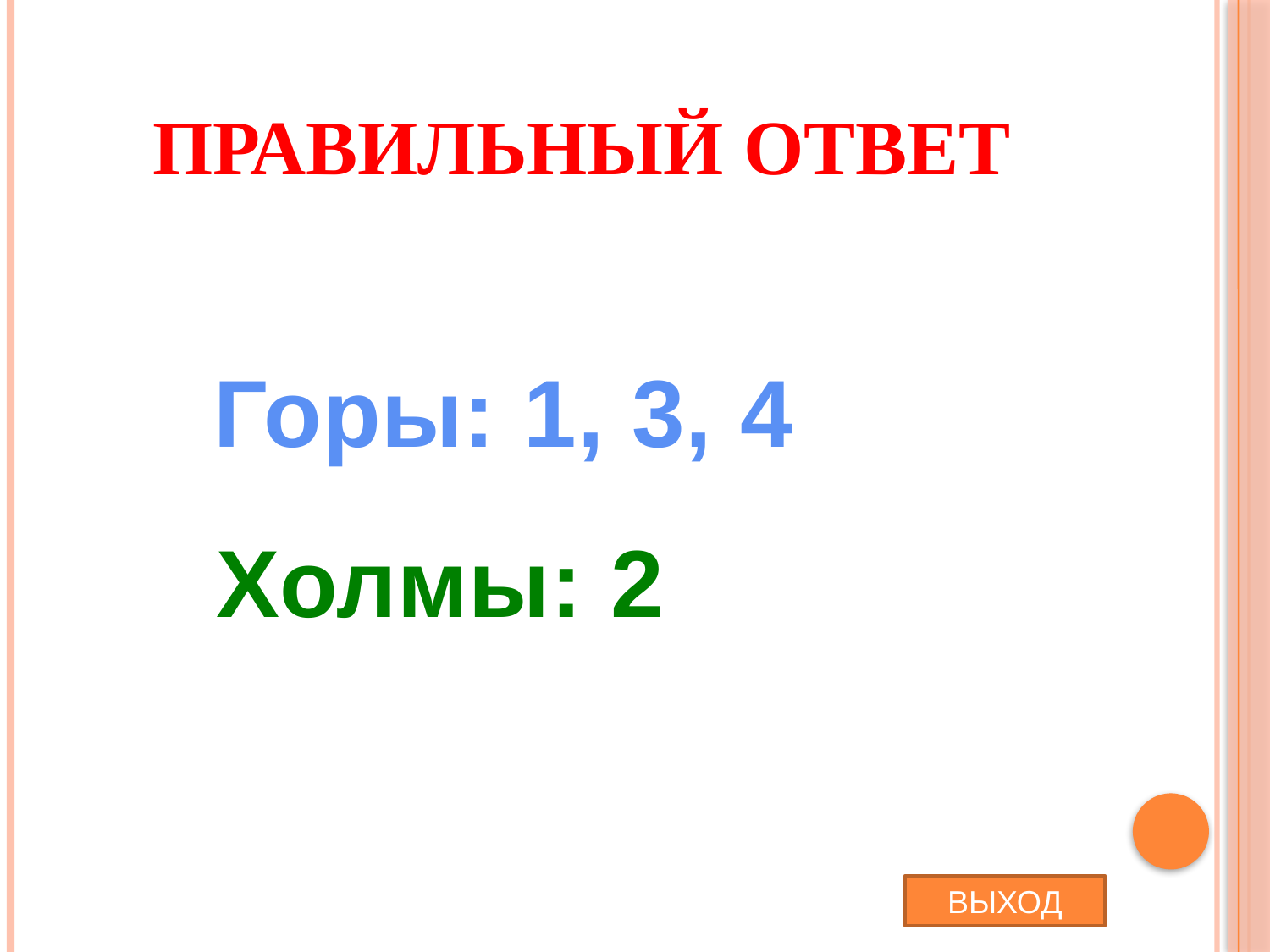

# Правильный ответ
Горы: 1, 3, 4
Холмы: 2
ВЫХОД